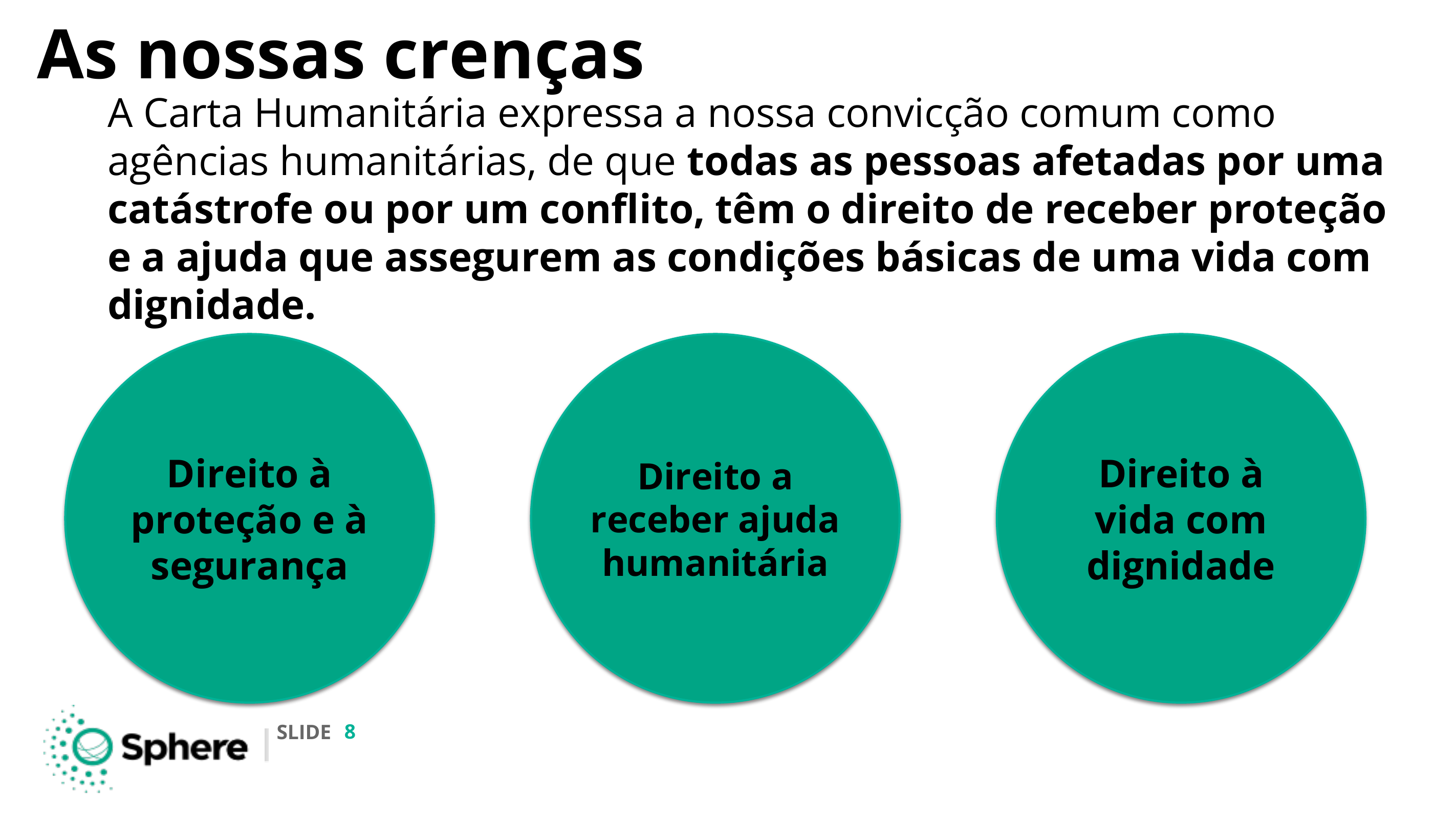

# As nossas crenças
A Carta Humanitária expressa a nossa convicção comum como agências humanitárias, de que todas as pessoas afetadas por uma catástrofe ou por um conflito, têm o direito de receber proteção e a ajuda que assegurem as condições básicas de uma vida com dignidade.
Direito à proteção e à segurança
Direito a receber ajuda humanitária
Direito à vida com dignidade
8